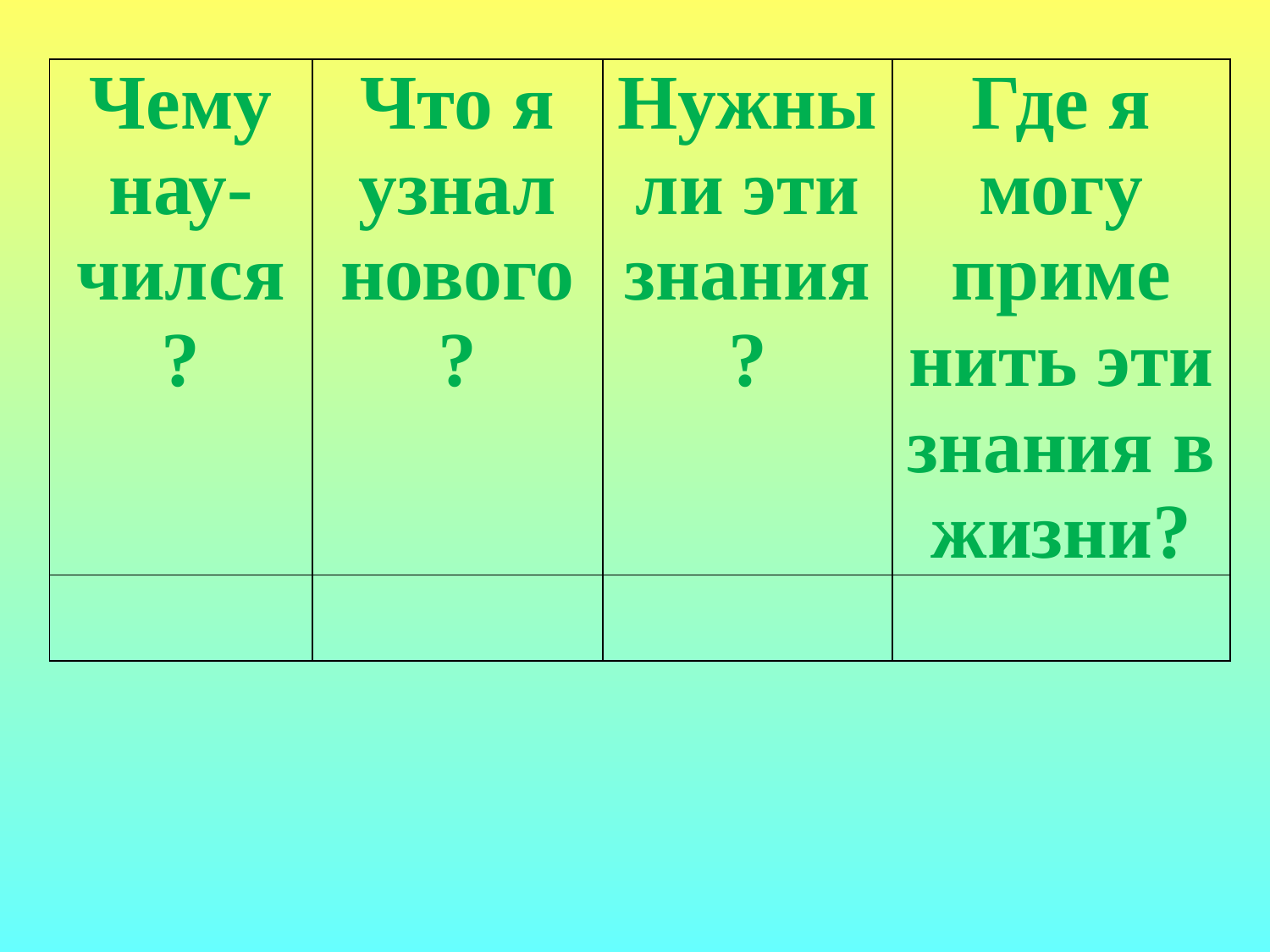

| Чему нау-чился? | Что я узнал нового? | Нужны ли эти знания? | Где я могу приме нить эти знания в жизни? |
| --- | --- | --- | --- |
|  |  |  |  |